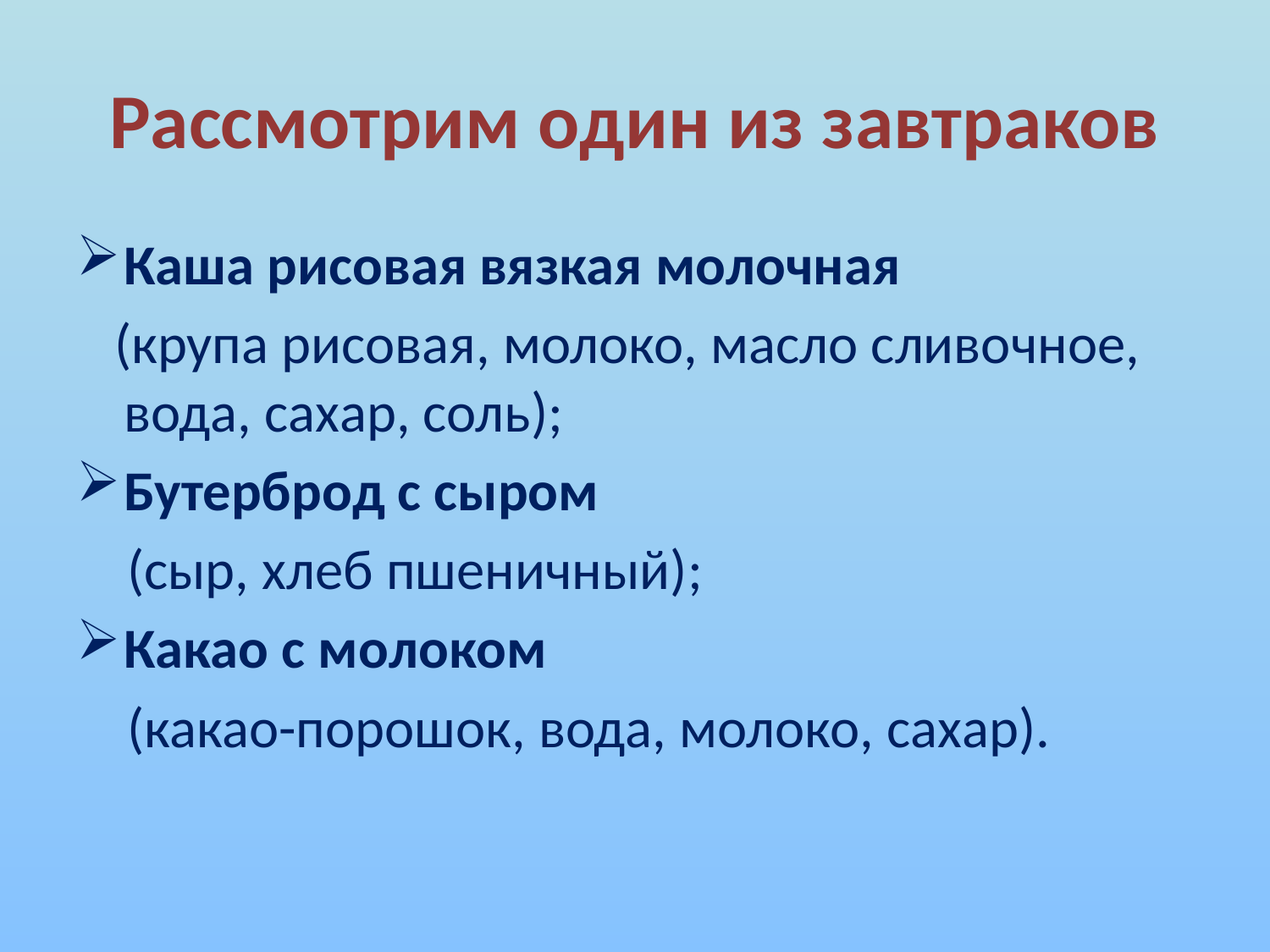

# Рассмотрим один из завтраков
Каша рисовая вязкая молочная
   (крупа рисовая, молоко, масло сливочное, вода, сахар, соль);
Бутерброд с сыром
    (сыр, хлеб пшеничный);
Какао с молоком
    (какао-порошок, вода, молоко, сахар).